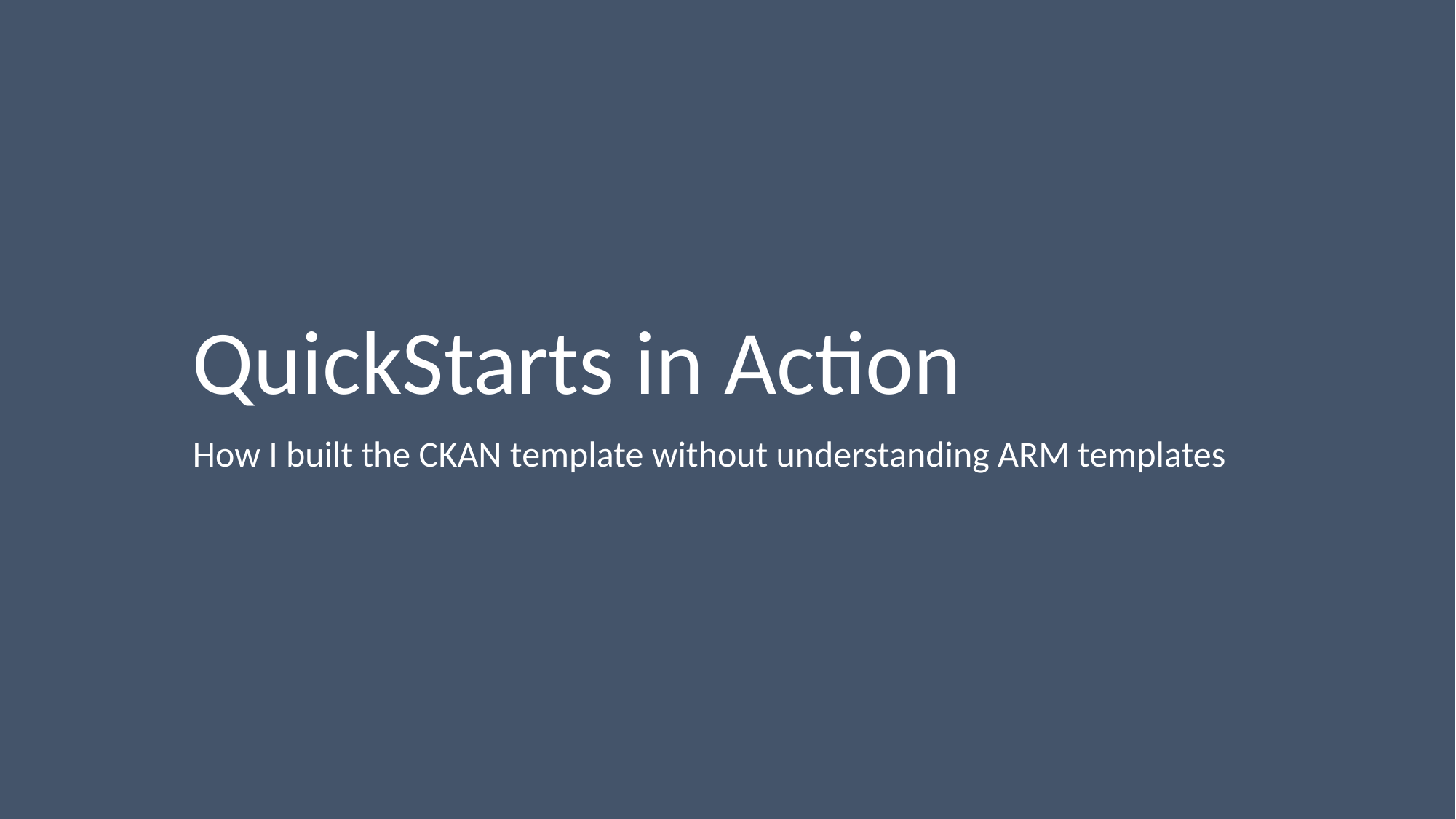

# QuickStarts in Action
How I built the CKAN template without understanding ARM templates